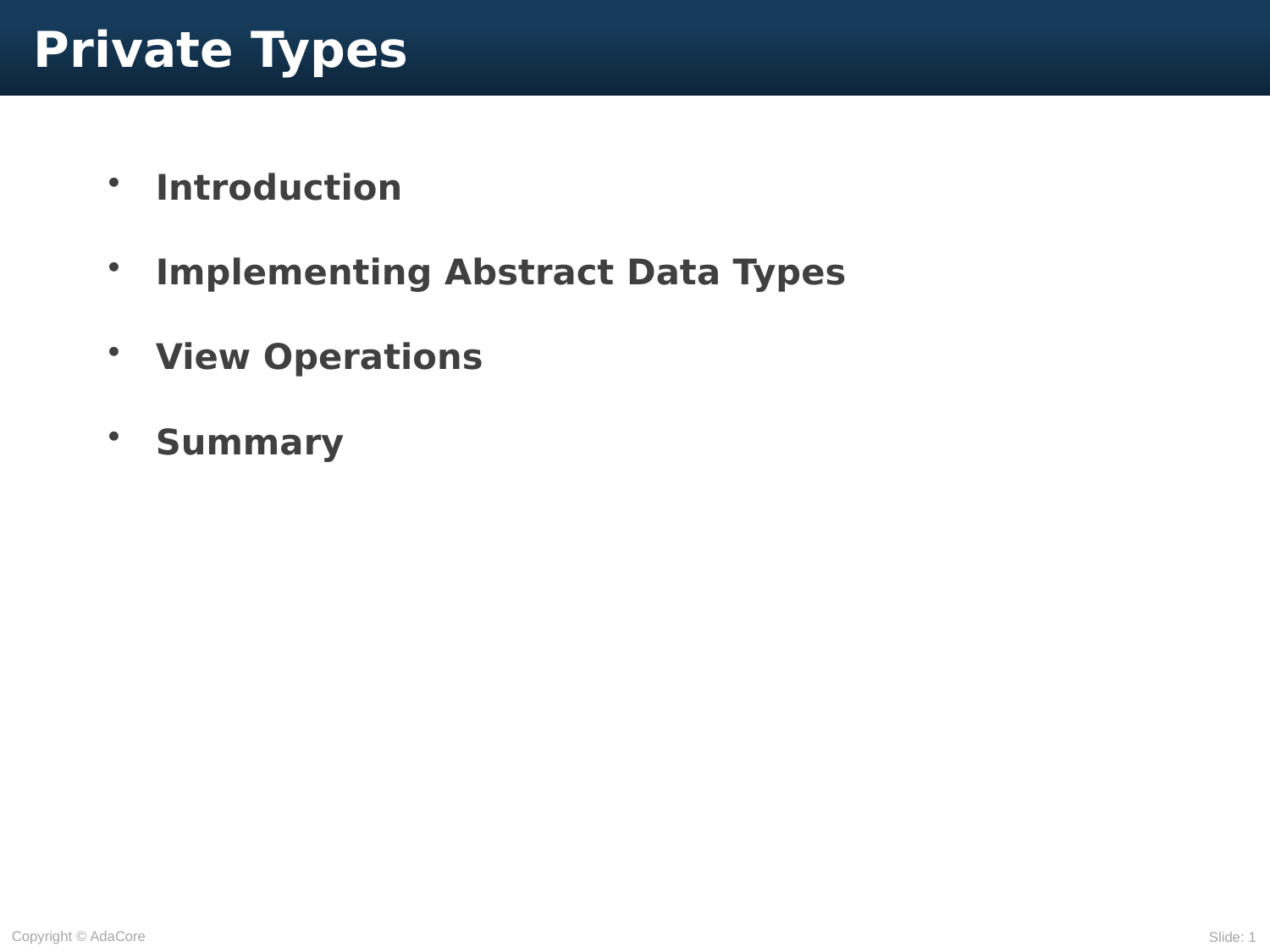

# Private Types
Introduction
Implementing Abstract Data Types
View Operations
Summary